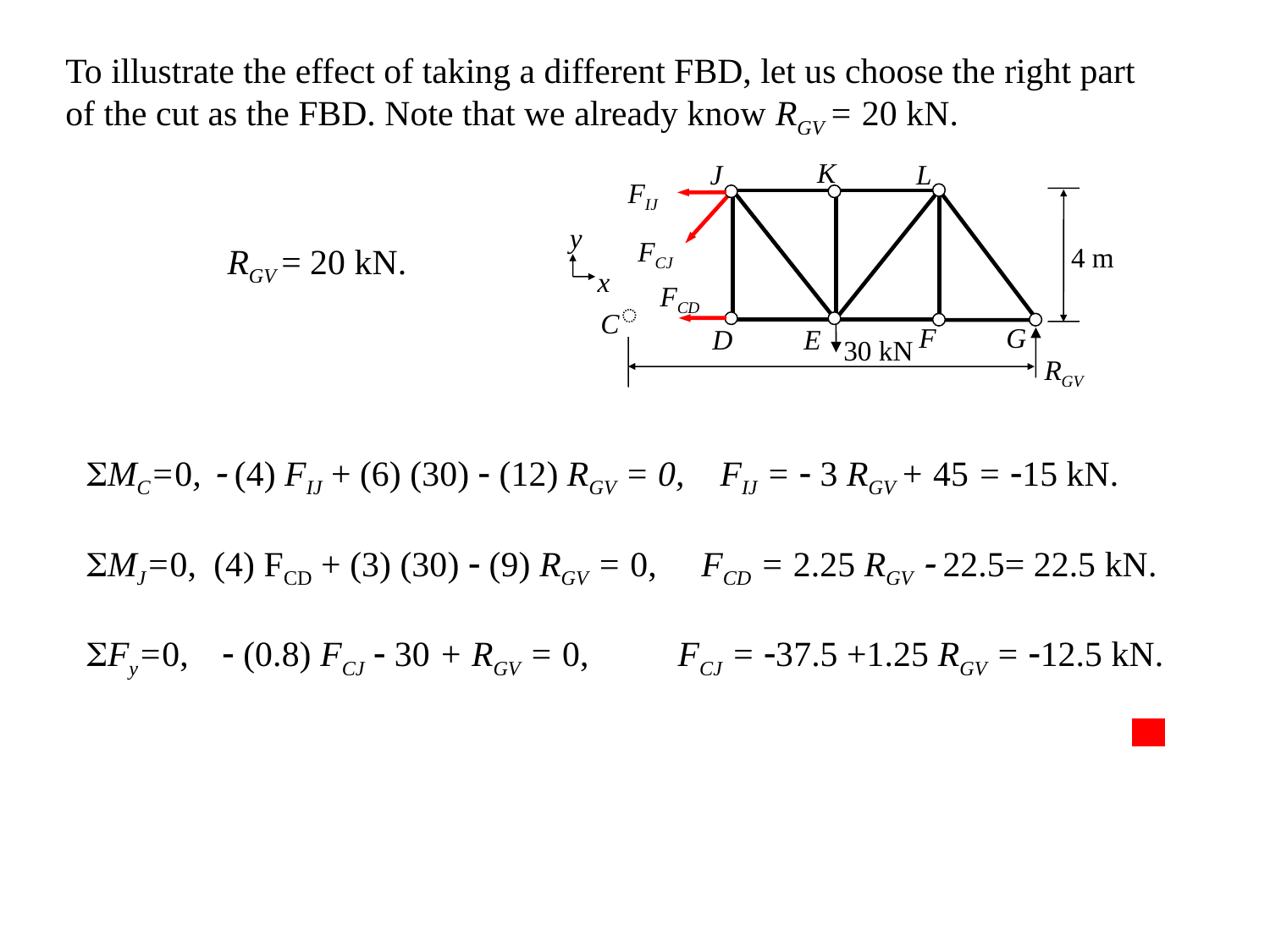

To illustrate the effect of taking a different FBD, let us choose the right part of the cut as the FBD. Note that we already know RGV = 20 kN.
K
J
L
FIJ

y
FCJ
RGV = 20 kN.
4 m

x
FCD

C

F
G
D
E

30 kN

RGV

ΣMC=0,	− (4) FIJ + (6) (30) − (12) RGV = 0,    FIJ = − 3 RGV + 45 = −15 kN.

ΣMJ=0,	(4) FCD + (3) (30) − (9) RGV = 0,     FCD = 2.25 RGV − 22.5= 22.5 kN.

ΣFy=0,	 − (0.8) FCJ − 30 + RGV = 0,          FCJ = −37.5 +1.25 RGV = −12.5 kN.